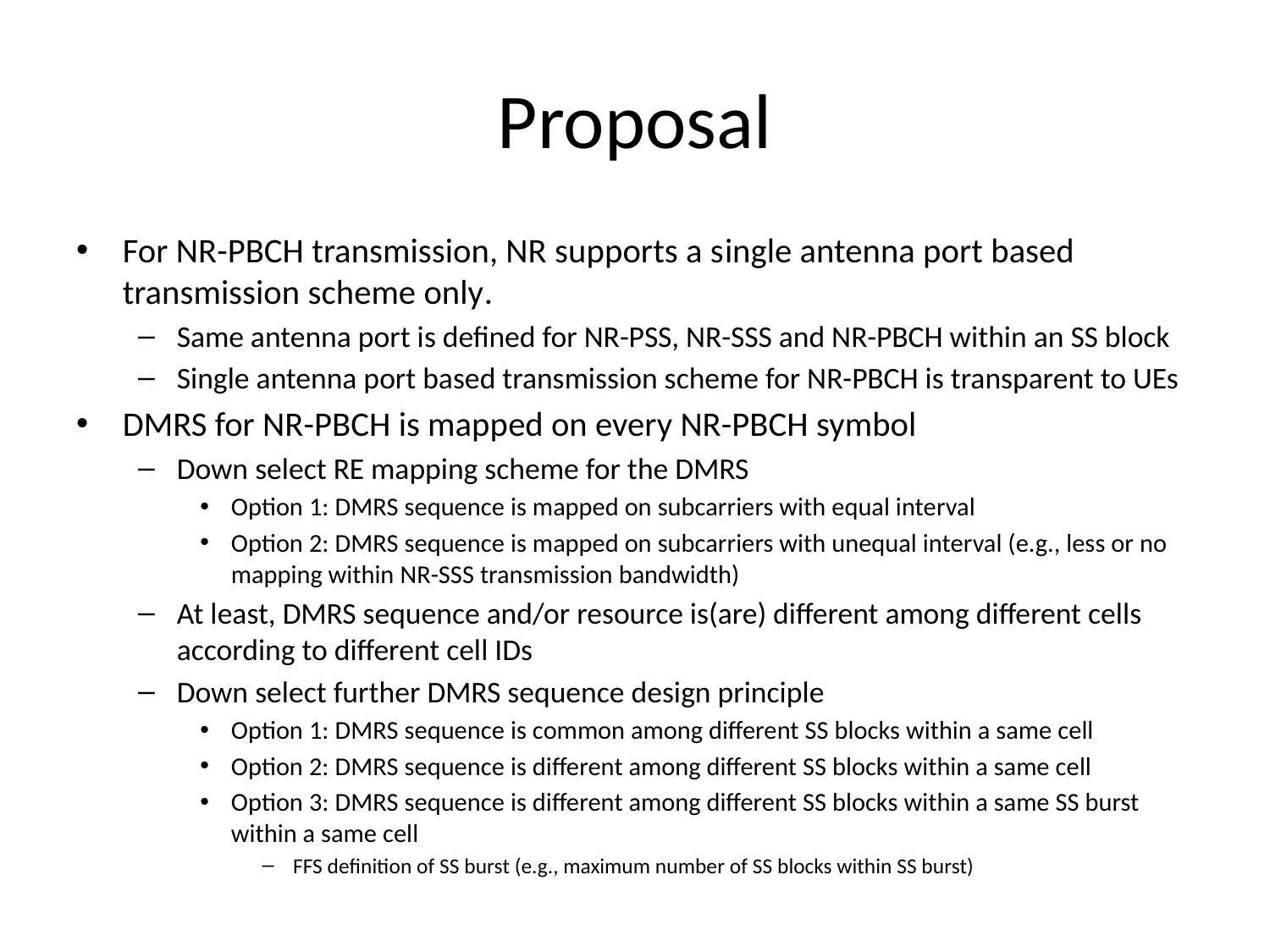

# Proposal
For NR-PBCH transmission, NR supports a single antenna port based transmission scheme only.
Same antenna port is defined for NR-PSS, NR-SSS and NR-PBCH within an SS block
Single antenna port based transmission scheme for NR-PBCH is transparent to UEs
DMRS for NR-PBCH is mapped on every NR-PBCH symbol
Down select RE mapping scheme for the DMRS
Option 1: DMRS sequence is mapped on subcarriers with equal interval
Option 2: DMRS sequence is mapped on subcarriers with unequal interval (e.g., less or no mapping within NR-SSS transmission bandwidth)
At least, DMRS sequence and/or resource is(are) different among different cells according to different cell IDs
Down select further DMRS sequence design principle
Option 1: DMRS sequence is common among different SS blocks within a same cell
Option 2: DMRS sequence is different among different SS blocks within a same cell
Option 3: DMRS sequence is different among different SS blocks within a same SS burst within a same cell
FFS definition of SS burst (e.g., maximum number of SS blocks within SS burst)